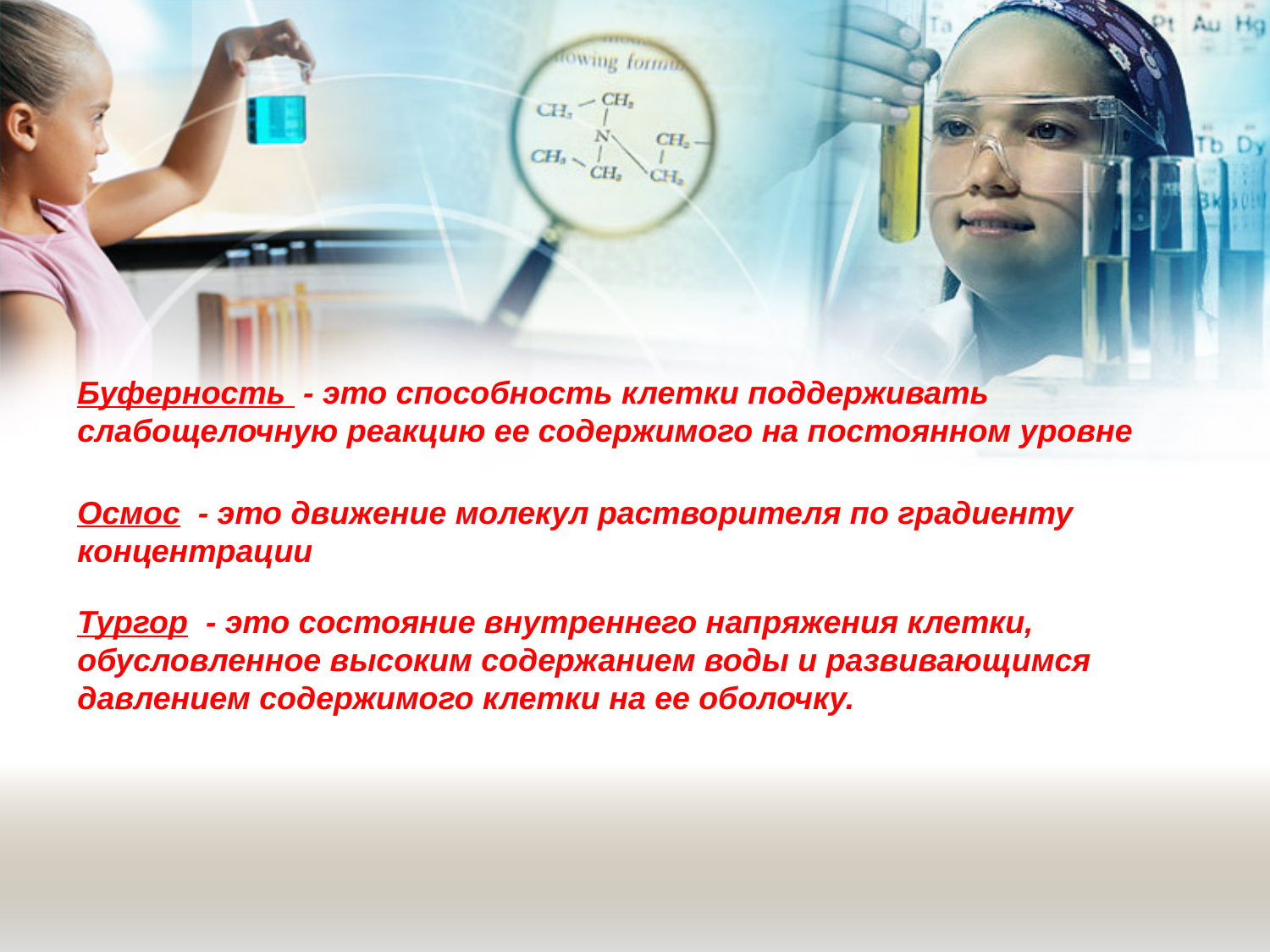

Буферность  - это способность клетки поддерживать слабощелочную реакцию ее содержимого на постоянном уровне
Осмос  - это движение молекул растворителя по градиенту концентрации
Тургор  - это состояние внутреннего напряжения клетки, обусловленное высоким содержанием воды и развивающимся давлением содержимого клетки на ее оболочку.